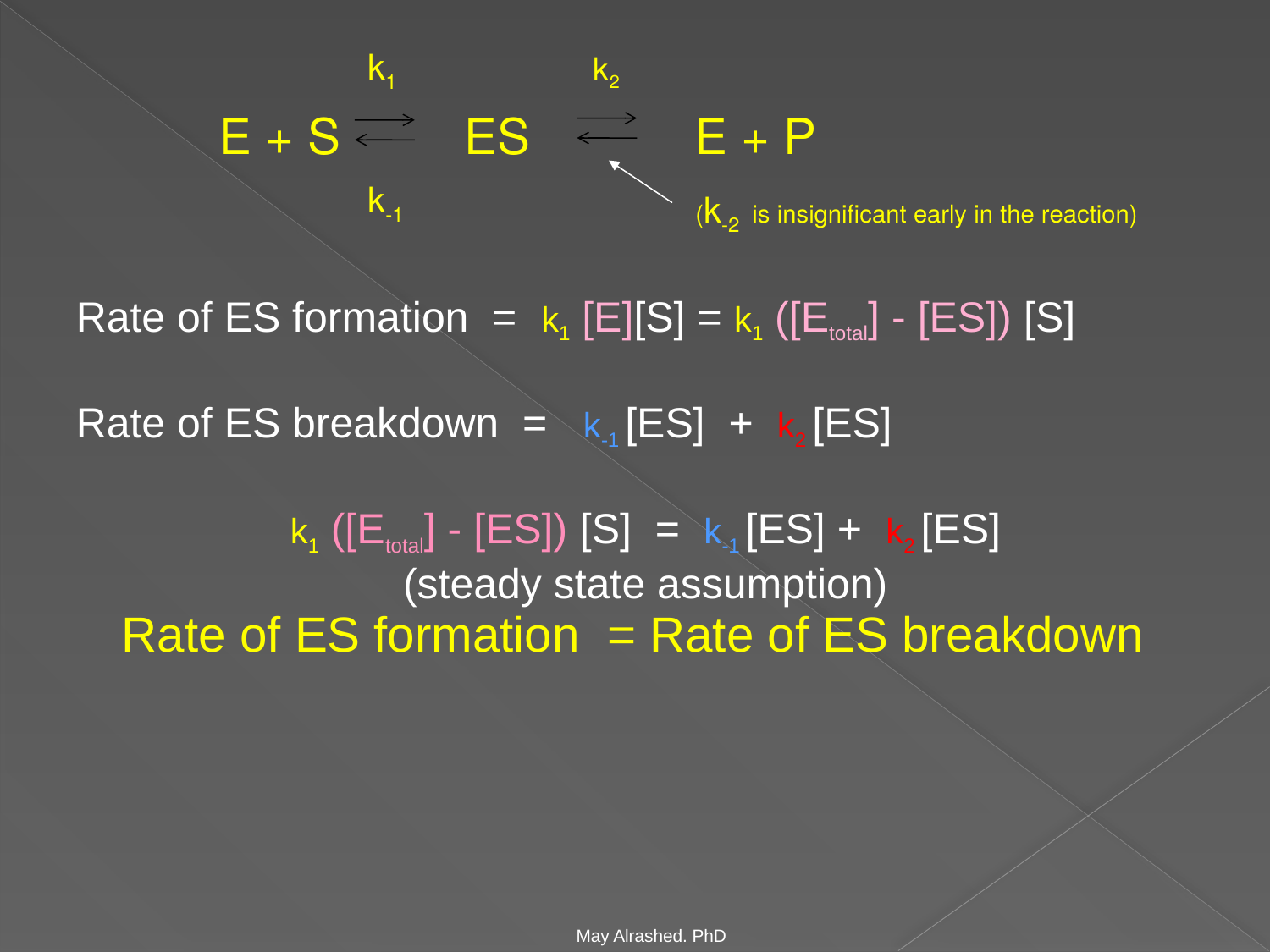

k1

k-1

E + S         ES            E + P

(k-2  is insignificant early in the reaction)
k2
Rate of ES formation  =  k1  [E][S] = k1  ([Etotal] - [ES]) [S]

Rate of ES breakdown  =   k-1 [ES]  +  k2 [ES]

k1  ([Etotal] - [ES]) [S]  =  k-1 [ES] +  k2 [ES]
(steady state assumption)
Rate of ES formation  = Rate of ES breakdown
May Alrashed. PhD